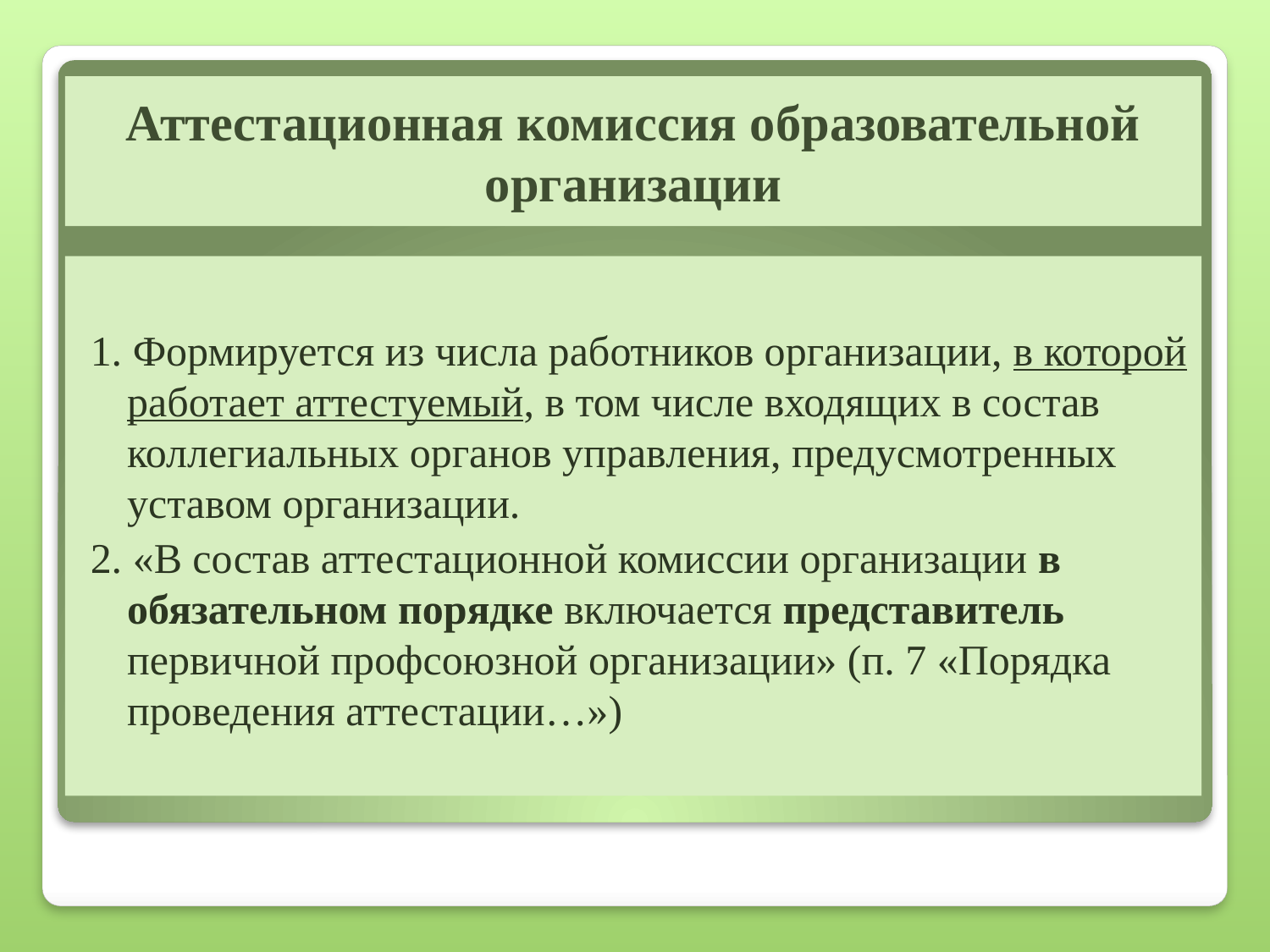

# Аттестационная комиссия образовательной организации
1. Формируется из числа работников организации, в которой работает аттестуемый, в том числе входящих в состав коллегиальных органов управления, предусмотренных уставом организации.
2. «В состав аттестационной комиссии организации в обязательном порядке включается представитель первичной профсоюзной организации» (п. 7 «Порядка проведения аттестации…»)